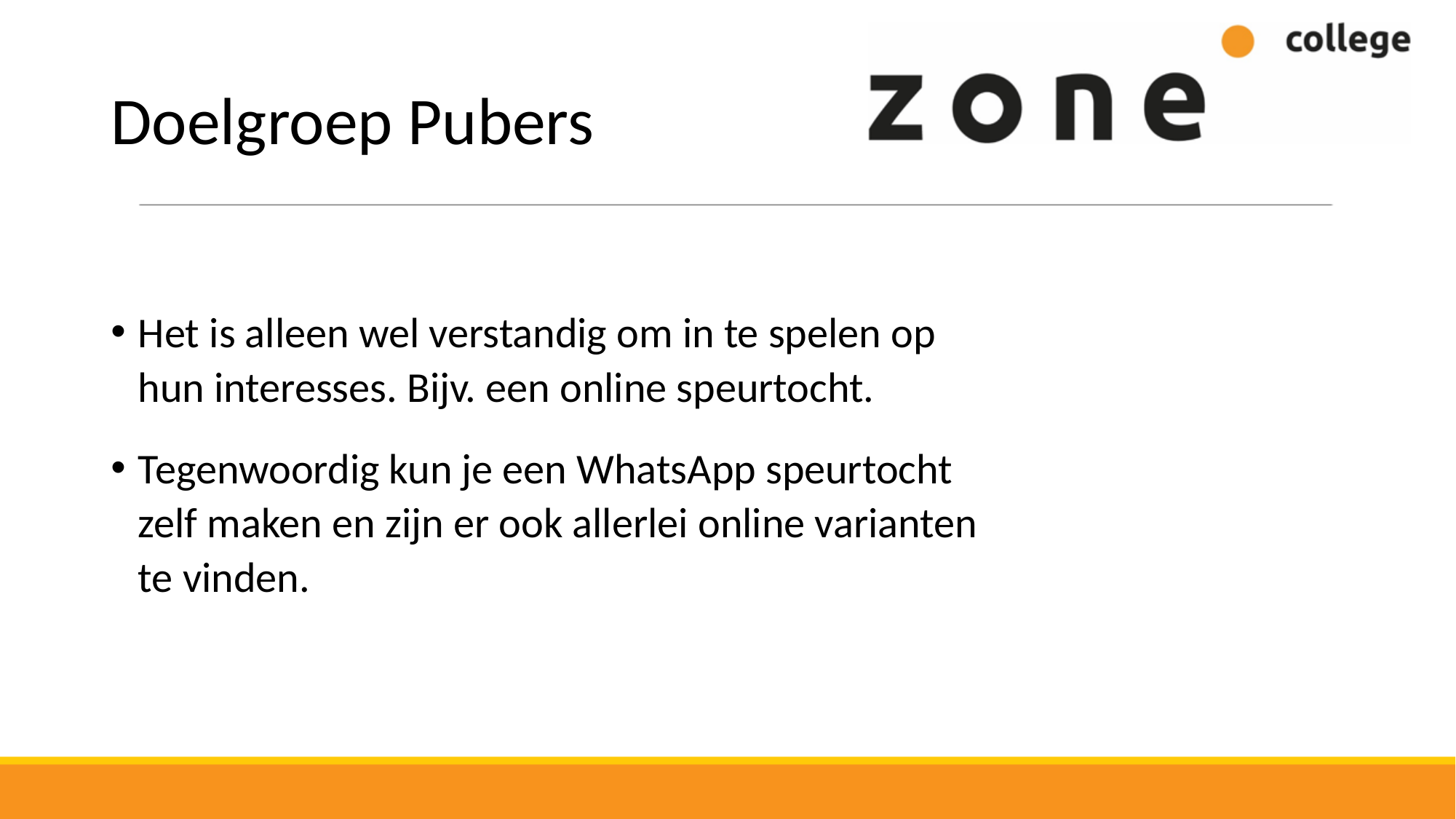

# Doelgroep Pubers

Het is alleen wel verstandig om in te spelen op hun interesses. Bijv. een online speurtocht.
Tegenwoordig kun je een WhatsApp speurtocht zelf maken en zijn er ook allerlei online varianten te vinden.